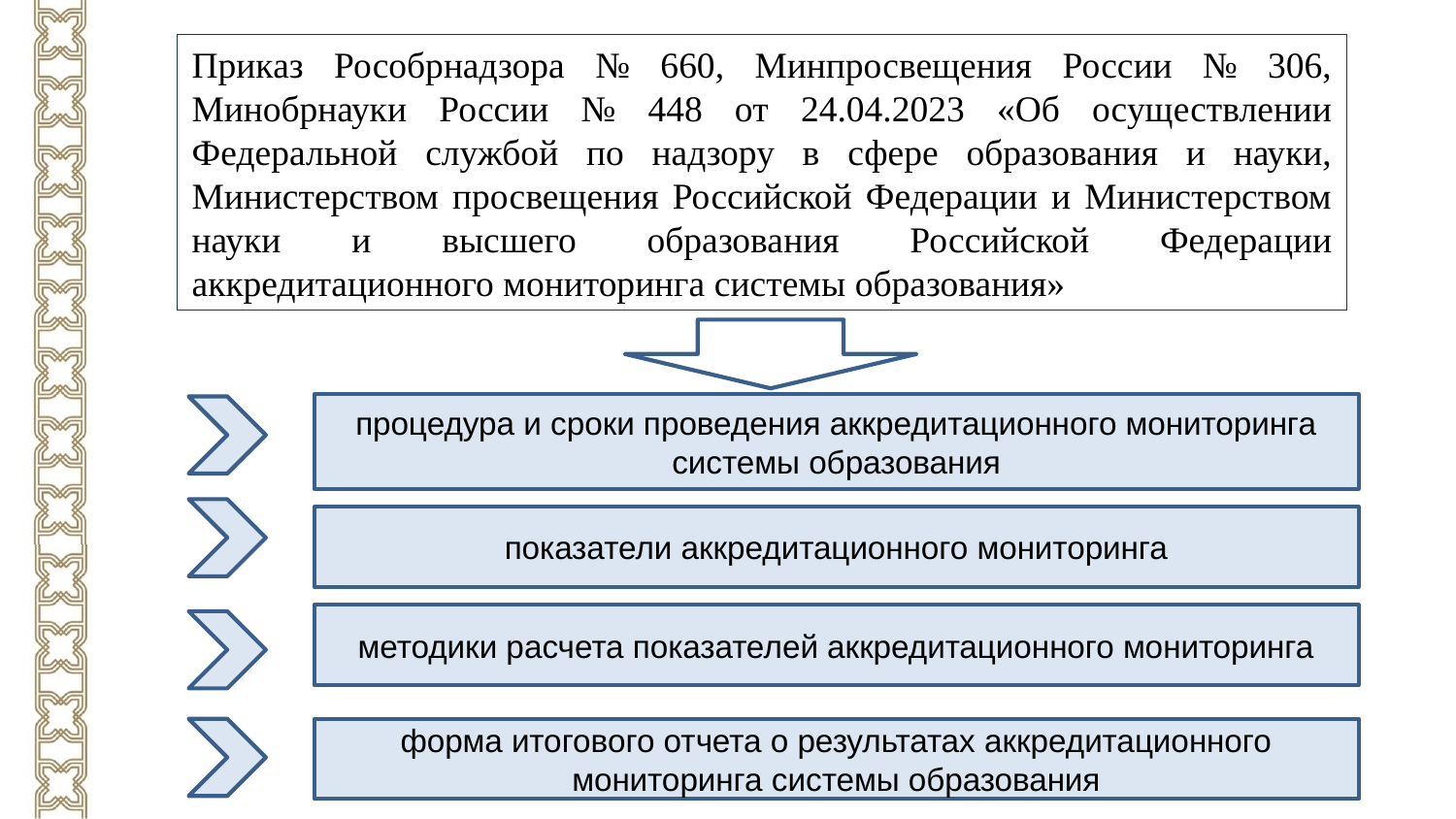

3
Приказ Рособрнадзора № 660, Минпросвещения России № 306, Минобрнауки России № 448 от 24.04.2023 «Об осуществлении Федеральной службой по надзору в сфере образования и науки, Министерством просвещения Российской Федерации и Министерством науки и высшего образования Российской Федерации аккредитационного мониторинга системы образования»

процедура и сроки проведения аккредитационного мониторинга системы образования

показатели аккредитационного мониторинга
методики расчета показателей аккредитационного мониторинга

форма итогового отчета о результатах аккредитационного мониторинга системы образования